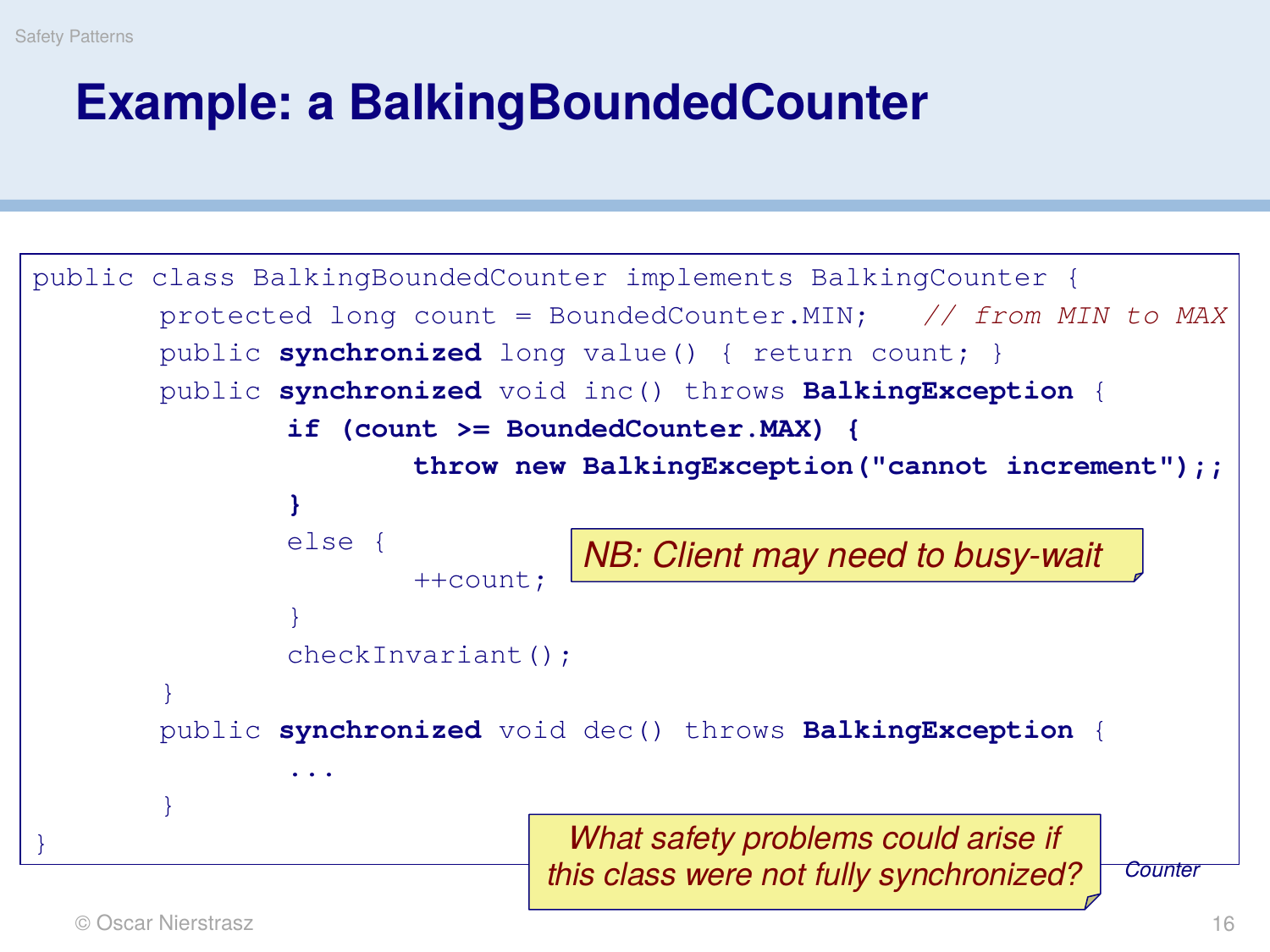

Safety Patterns
# Example: a BalkingBoundedCounter
public class BalkingBoundedCounter implements BalkingCounter {
	protected long count = BoundedCounter.MIN; 	// from MIN to MAX
	public synchronized long value() { return count; }
	public synchronized void inc() throws BalkingException {
		if (count >= BoundedCounter.MAX) {
			throw new BalkingException("cannot increment");;
		}
		else {
			++count;
		}
		checkInvariant();
	}
	public synchronized void dec() throws BalkingException {
		...
	}
}
NB: Client may need to busy-wait
What safety problems could arise if this class were not fully synchronized?
Counter
© Oscar Nierstrasz
16